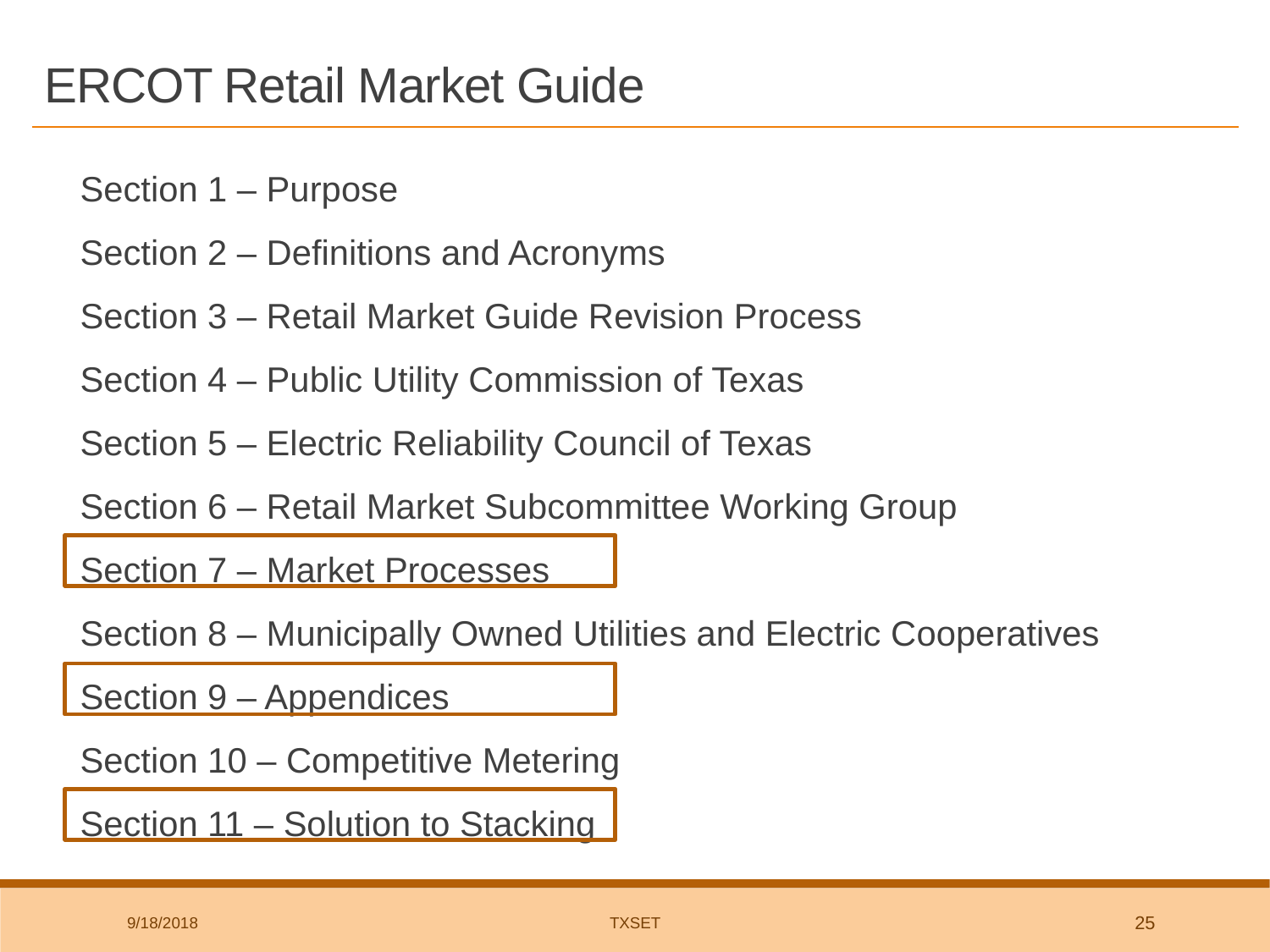

# ERCOT Retail Market Guide
Section 1 – Purpose
Section 2 – Definitions and Acronyms
Section 3 – Retail Market Guide Revision Process
Section 4 – Public Utility Commission of Texas
Section 5 – Electric Reliability Council of Texas
Section 6 – Retail Market Subcommittee Working Group
Section 7 – Market Processes
Section 8 – Municipally Owned Utilities and Electric Cooperatives
Section 9 – Appendices
Section 10 – Competitive Metering
Section 11 – Solution to Stacking

9/18/2018
TxSET
25